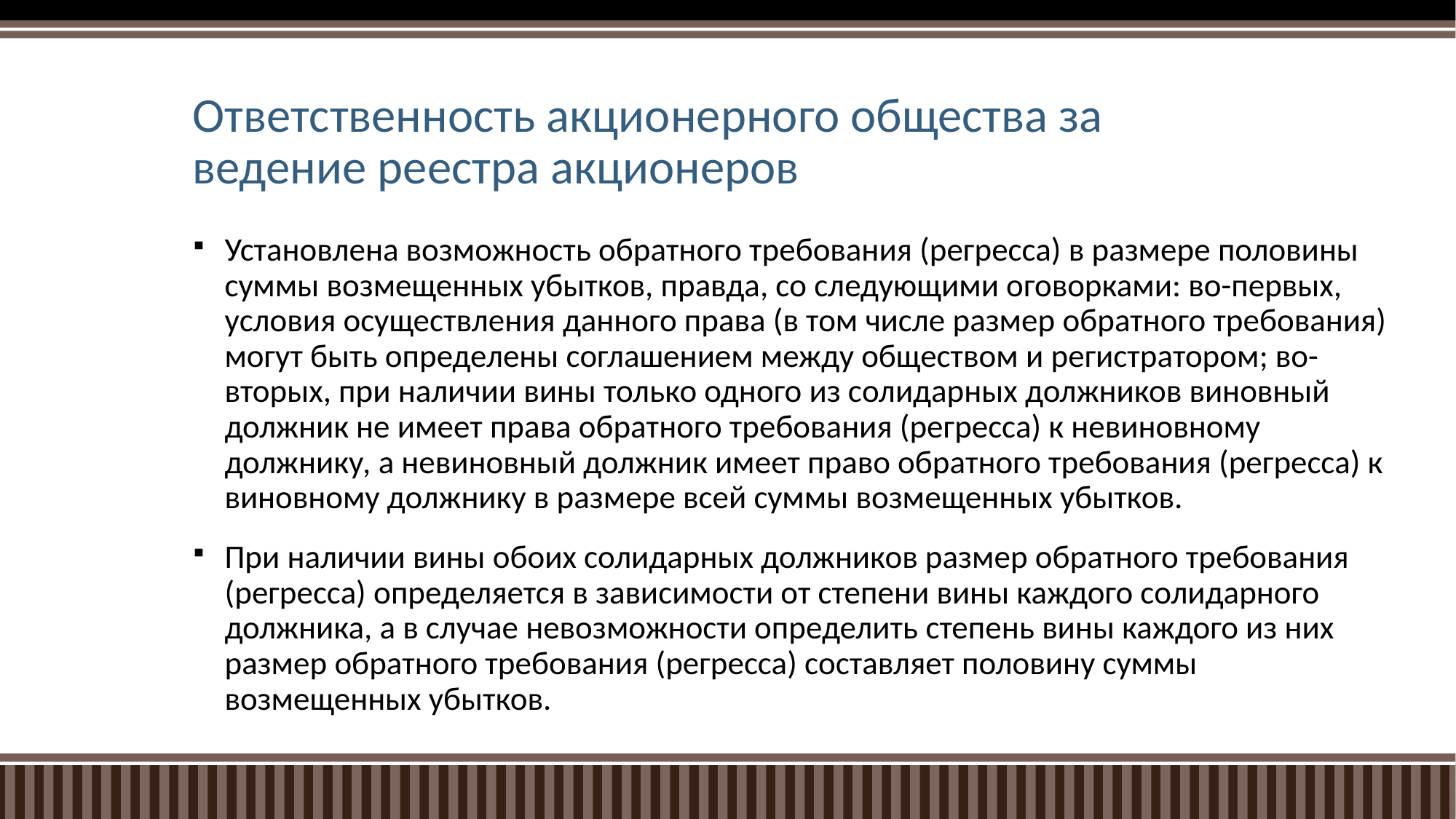

# Ответственность акционерного общества за ведение реестра акционеров
Установлена возможность обратного требования (регресса) в размере половины суммы возмещенных убытков, правда, со следующими оговорками: во-первых, условия осуществления данного права (в том числе размер обратного требования) могут быть определены соглашением между обществом и регистратором; во-вторых, при наличии вины только одного из солидарных должников виновный должник не имеет права обратного требования (регресса) к невиновному должнику, а невиновный должник имеет право обратного требования (регресса) к виновному должнику в размере всей суммы возмещенных убытков.
При наличии вины обоих солидарных должников размер обратного требования (регресса) определяется в зависимости от степени вины каждого солидарного должника, а в случае невозможности определить степень вины каждого из них размер обратного требования (регресса) составляет половину суммы возмещенных убытков.